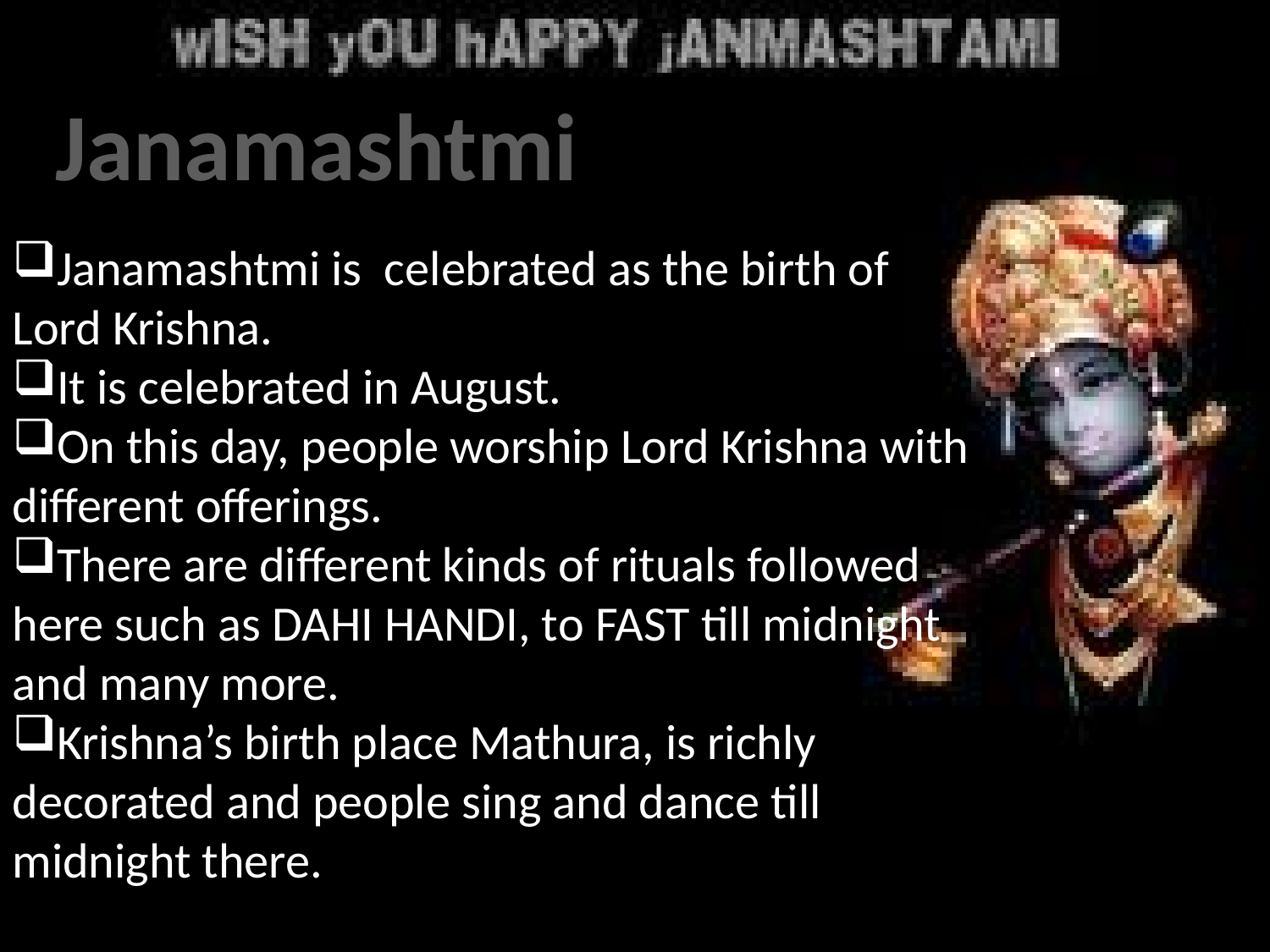

Janamashtmi
Janamashtmi is  celebrated as the birth of Lord Krishna.
It is celebrated in August.
On this day, people worship Lord Krishna with different offerings.
There are different kinds of rituals followed here such as DAHI HANDI, to FAST till midnight and many more.
Krishna’s birth place Mathura, is richly decorated and people sing and dance till midnight there.